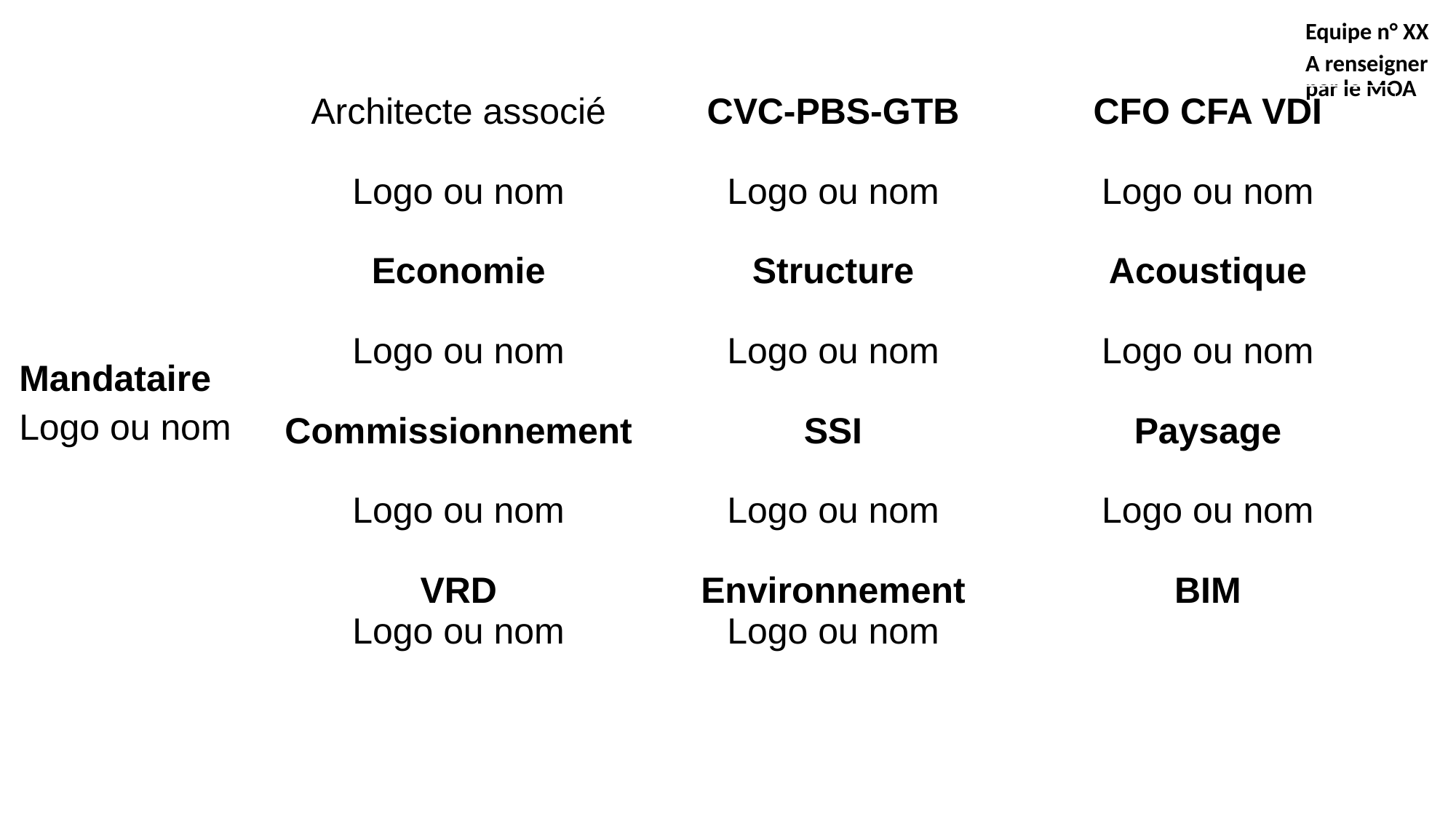

Equipe n° XX
A renseigner par le MOA
03 Paysage

01 Architecture
| Architecte associé | CVC-PBS-GTB | CFO CFA VDI |
| --- | --- | --- |
| Logo ou nom | Logo ou nom | Logo ou nom |
| Economie | Structure | Acoustique |
| Logo ou nom | Logo ou nom | Logo ou nom |
| Commissionnement | SSI | Paysage |
| Logo ou nom | Logo ou nom | Logo ou nom |
| VRD Logo ou nom | Environnement Logo ou nom | BIM |
|  |  |  |
NOM DU COTRAITANT OU logo

Nom du mandataire ou logo
05 Economie

NOM DU COTRAITANT OU logo

05 Economie

Mandataire
Logo ou nom
NOM DU COTRAITANT OU logo

05 Economie

NOM DU COTRAITANT OU logo

05 Economie

NOM DU COTRAITANT OU logo